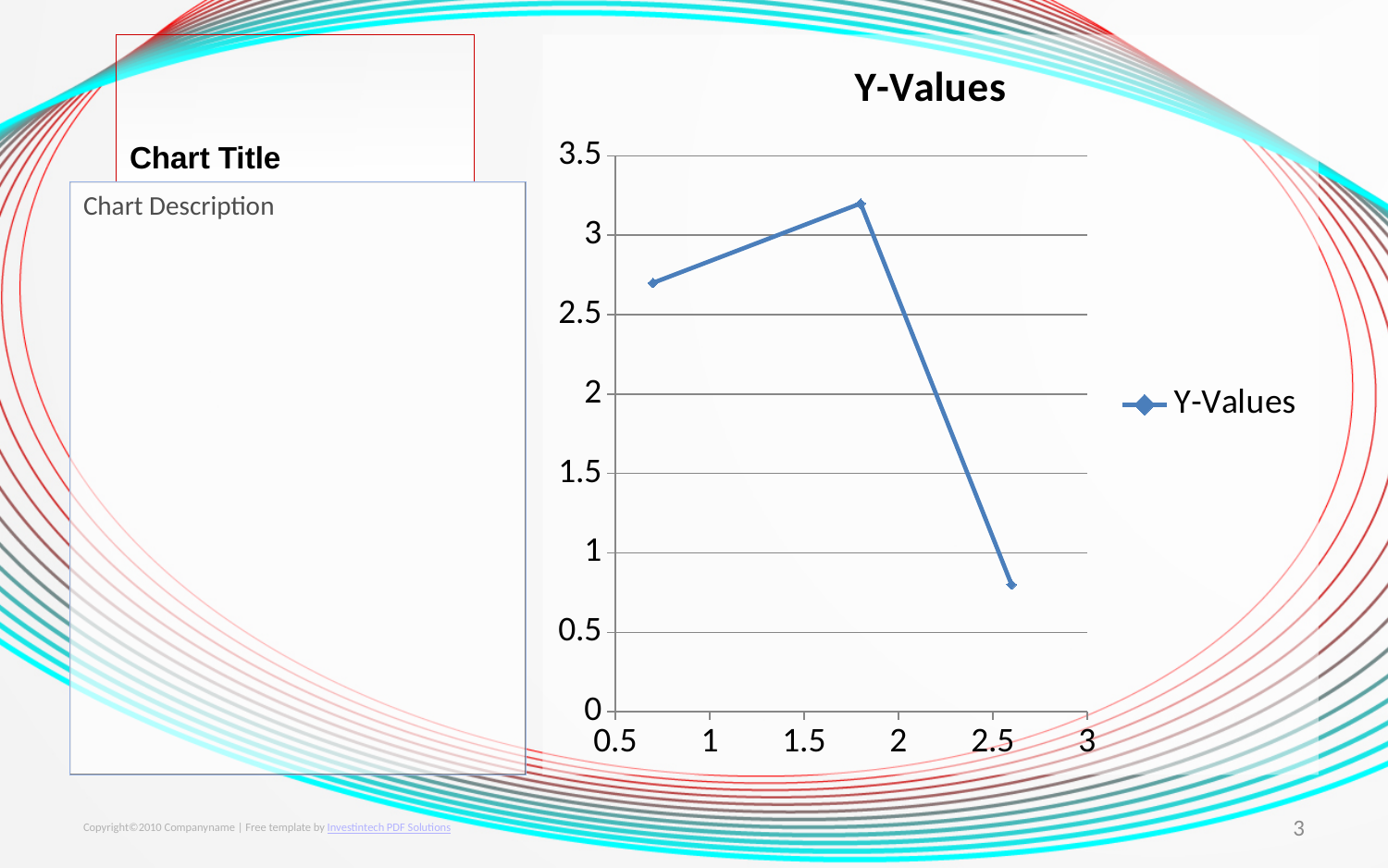

### Chart:

| Category | Y-Values |
|---|---|
# Chart Title
Chart Description
Copyright©2010 Companyname | Free template by Investintech PDF Solutions
3